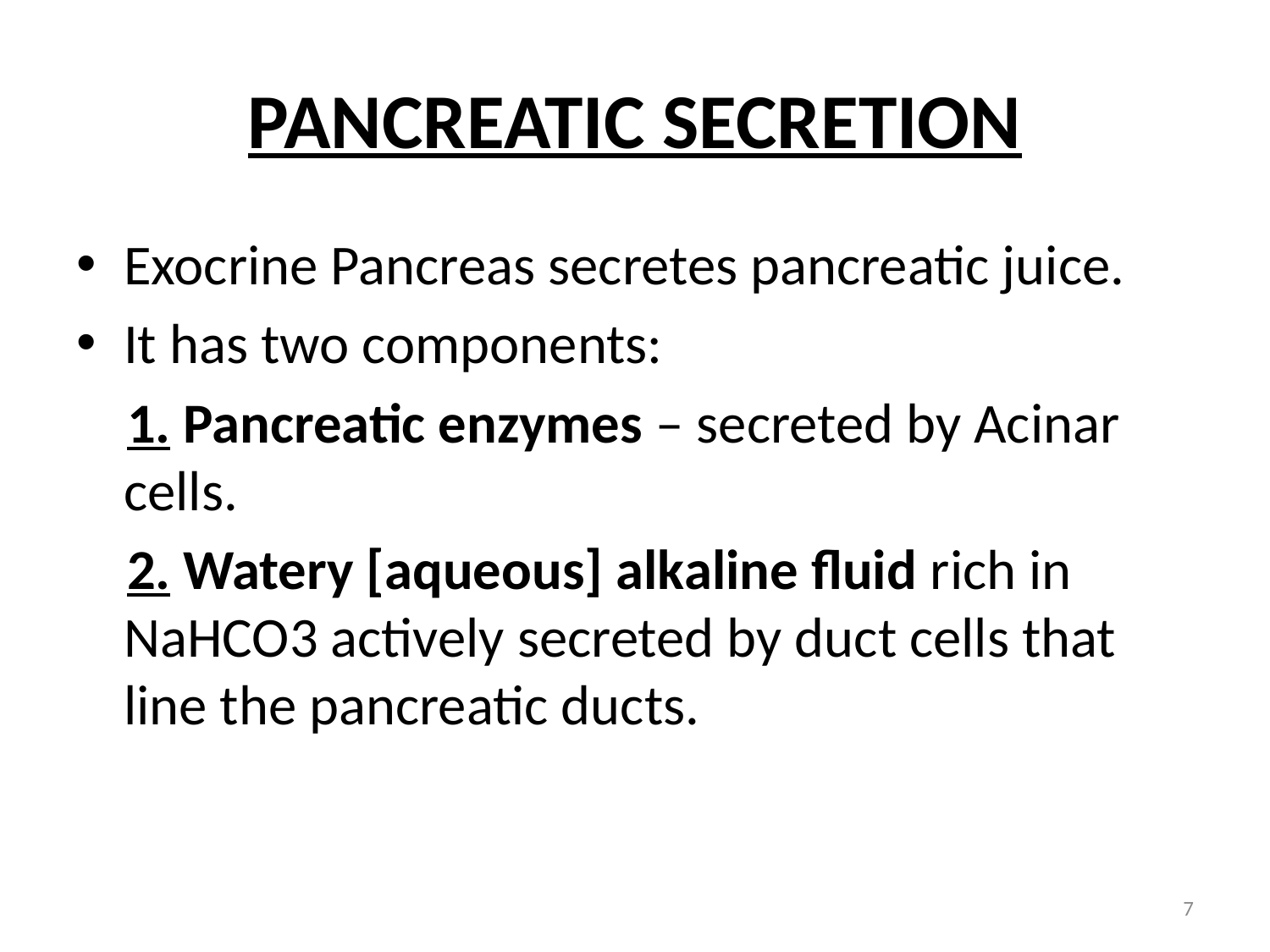

# PANCREATIC SECRETION
Exocrine Pancreas secretes pancreatic juice.
It has two components:
    1. Pancreatic enzymes – secreted by Acinar cells.
    2. Watery [aqueous] alkaline fluid rich in NaHCO3 actively secreted by duct cells that line the pancreatic ducts.

7